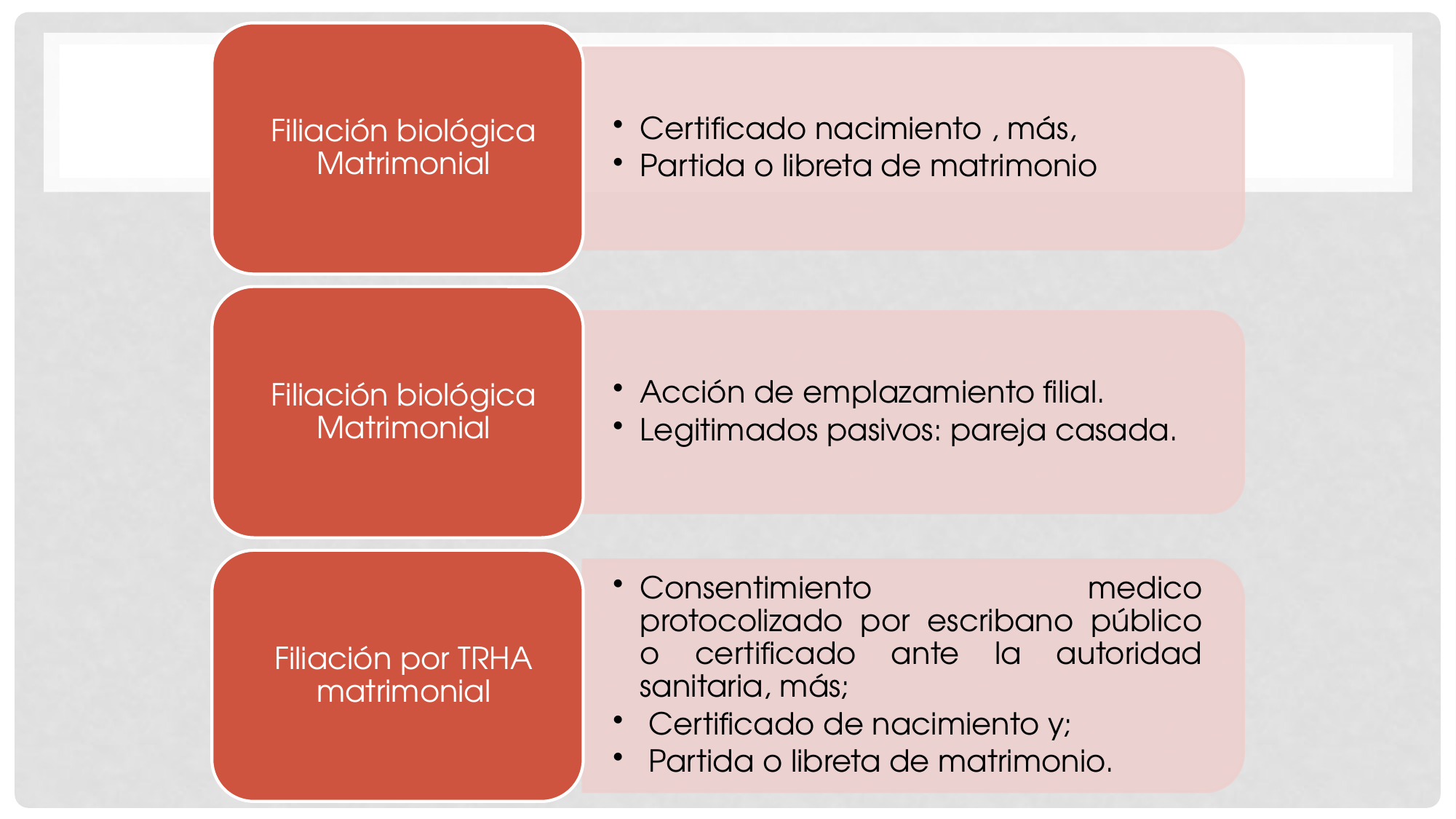

Certificado nacimiento , más,
Partida o libreta de matrimonio
Filiación biológica Matrimonial
Acción de emplazamiento filial.
Legitimados pasivos: pareja casada.
Filiación biológica Matrimonial
Consentimiento medico protocolizado por escribano público o certificado ante la autoridad sanitaria, más;
 Certificado de nacimiento y;
 Partida o libreta de matrimonio.
Filiación por TRHA matrimonial